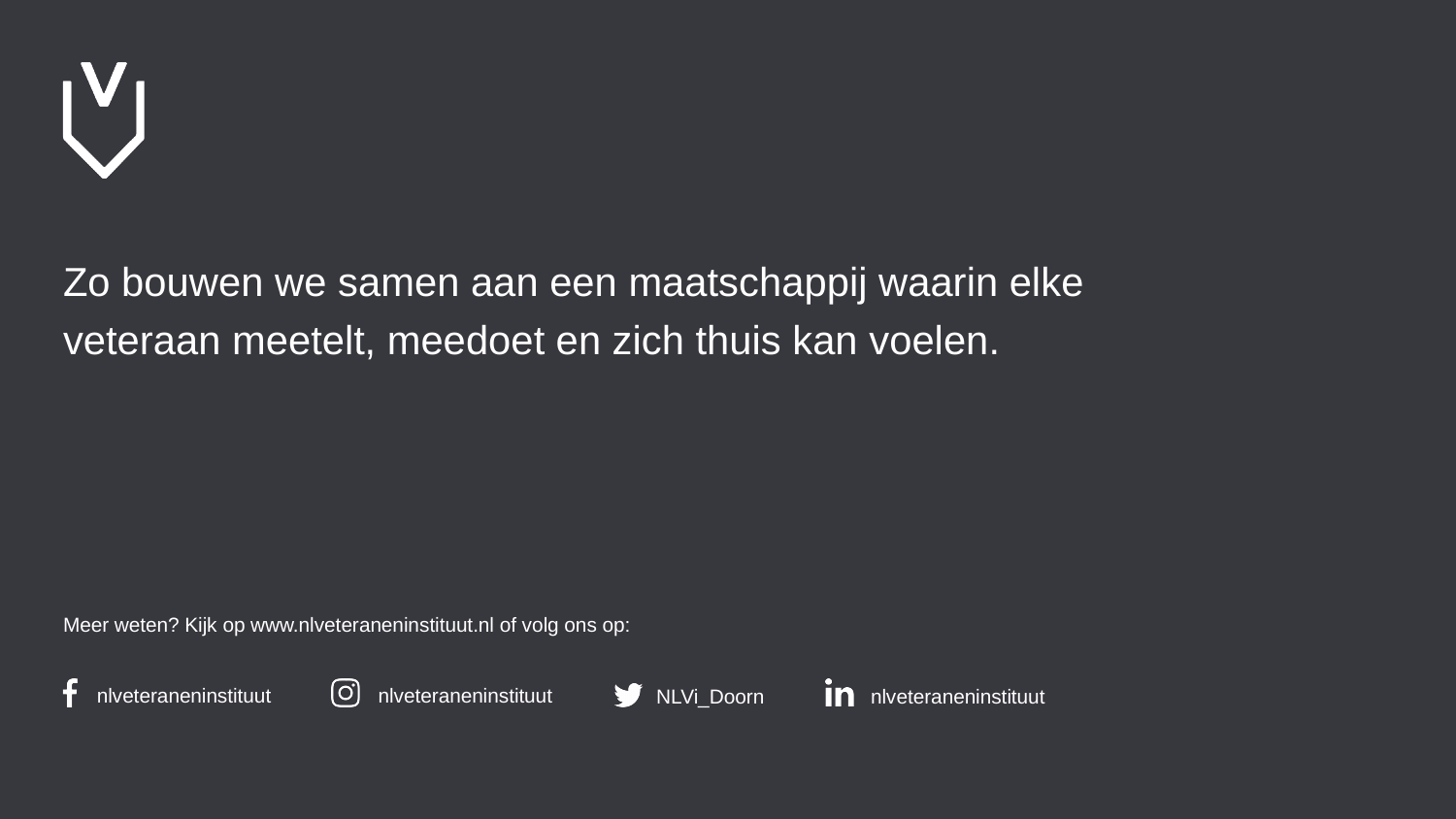

# Zo bouwen we samen aan een maatschappij waarin elke veteraan meetelt, meedoet en zich thuis kan voelen.